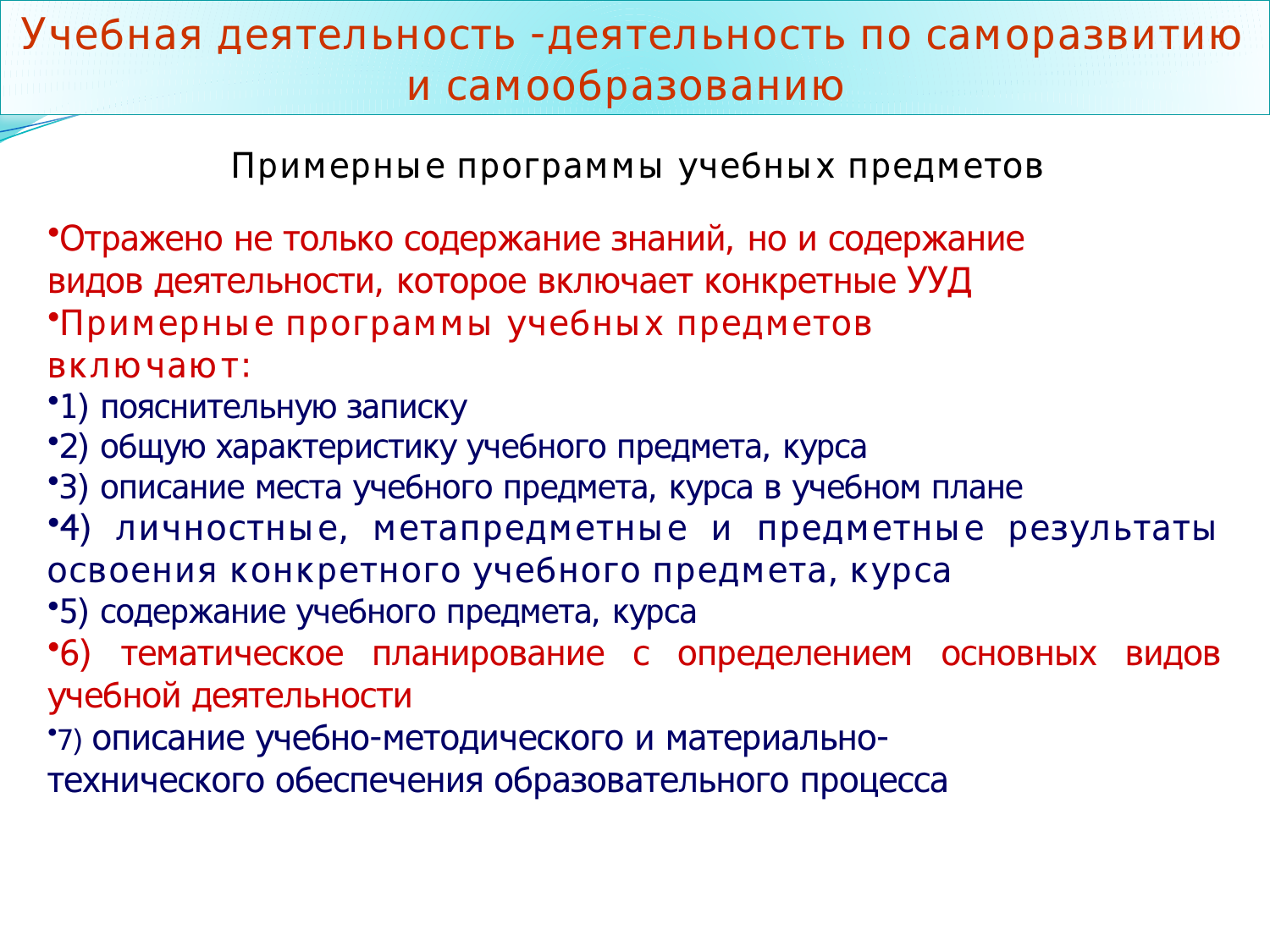

Учебная деятельность -деятельность по саморазвитию и самообразованию
Примерные программы учебных предметов
Отражено не только содержание знаний, но и содержание
видов деятельности, которое включает конкретные УУД
Примерные программы учебных предметов
включают:
1) пояснительную записку
2) общую характеристику учебного предмета, курса
3) описание места учебного предмета, курса в учебном плане
4) личностные, метапредметные и предметные результаты освоения конкретного учебного предмета, курса
5) содержание учебного предмета, курса
6) тематическое планирование с определением основных видов учебной деятельности
7) описание учебно-методического и материально-
технического обеспечения образовательного процесса